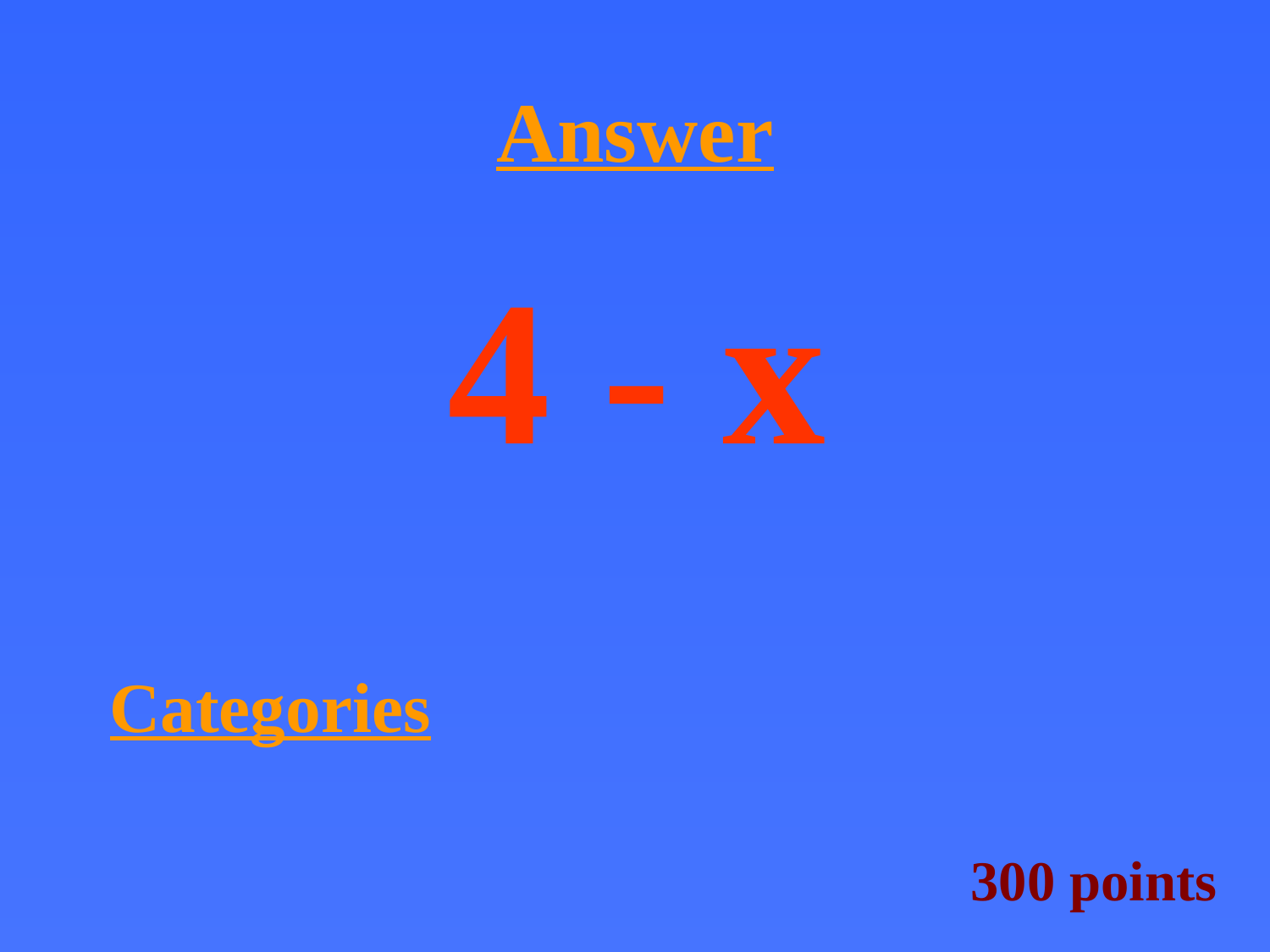

# Answer
4 - x

Categories

300 points